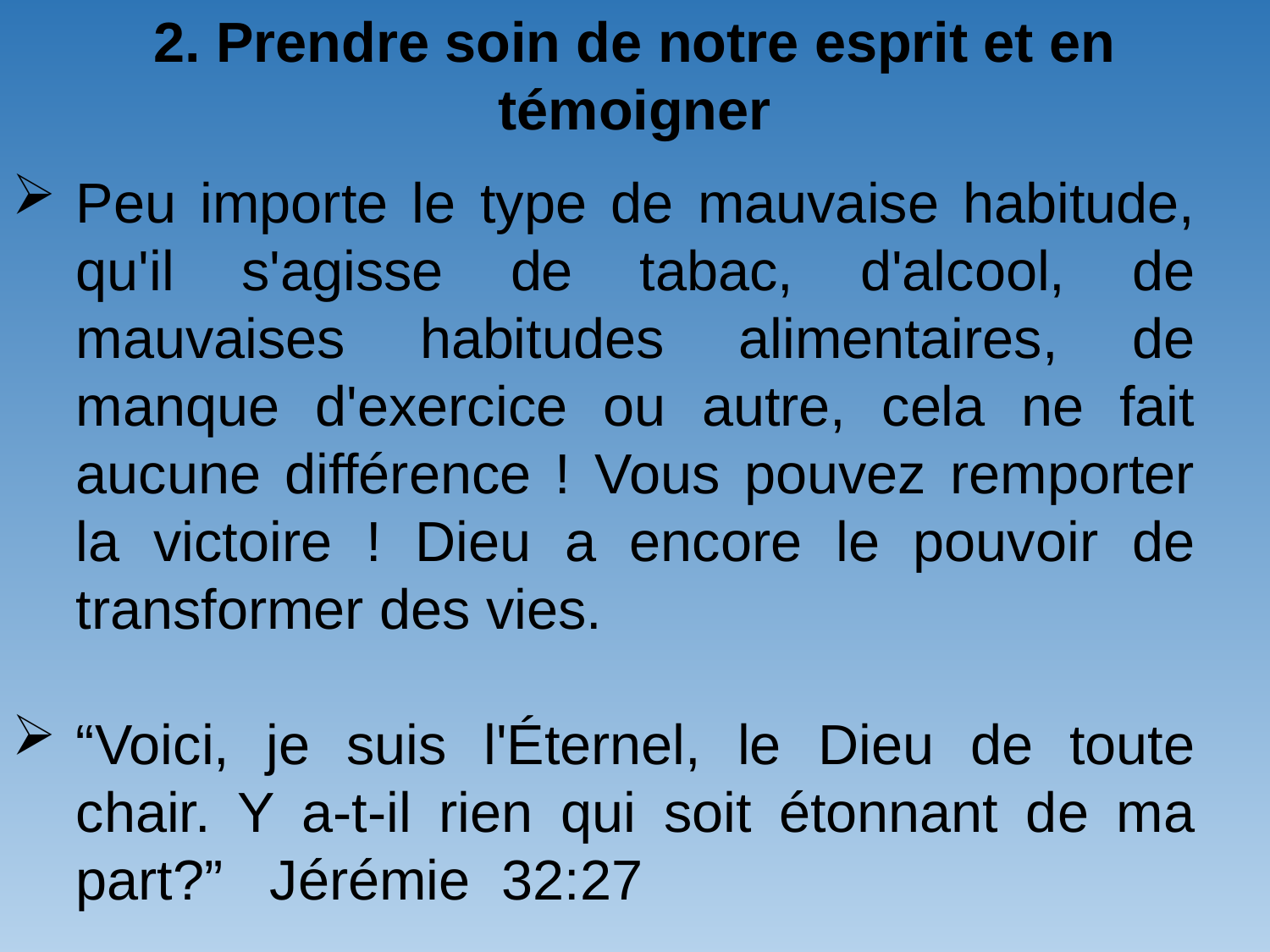

2. Prendre soin de notre esprit et en témoigner
Peu importe le type de mauvaise habitude, qu'il s'agisse de tabac, d'alcool, de mauvaises habitudes alimentaires, de manque d'exercice ou autre, cela ne fait aucune différence ! Vous pouvez remporter la victoire ! Dieu a encore le pouvoir de transformer des vies.

“Voici, je suis l'Éternel, le Dieu de toute chair. Y a-t-il rien qui soit étonnant de ma part?”   Jérémie  32:27